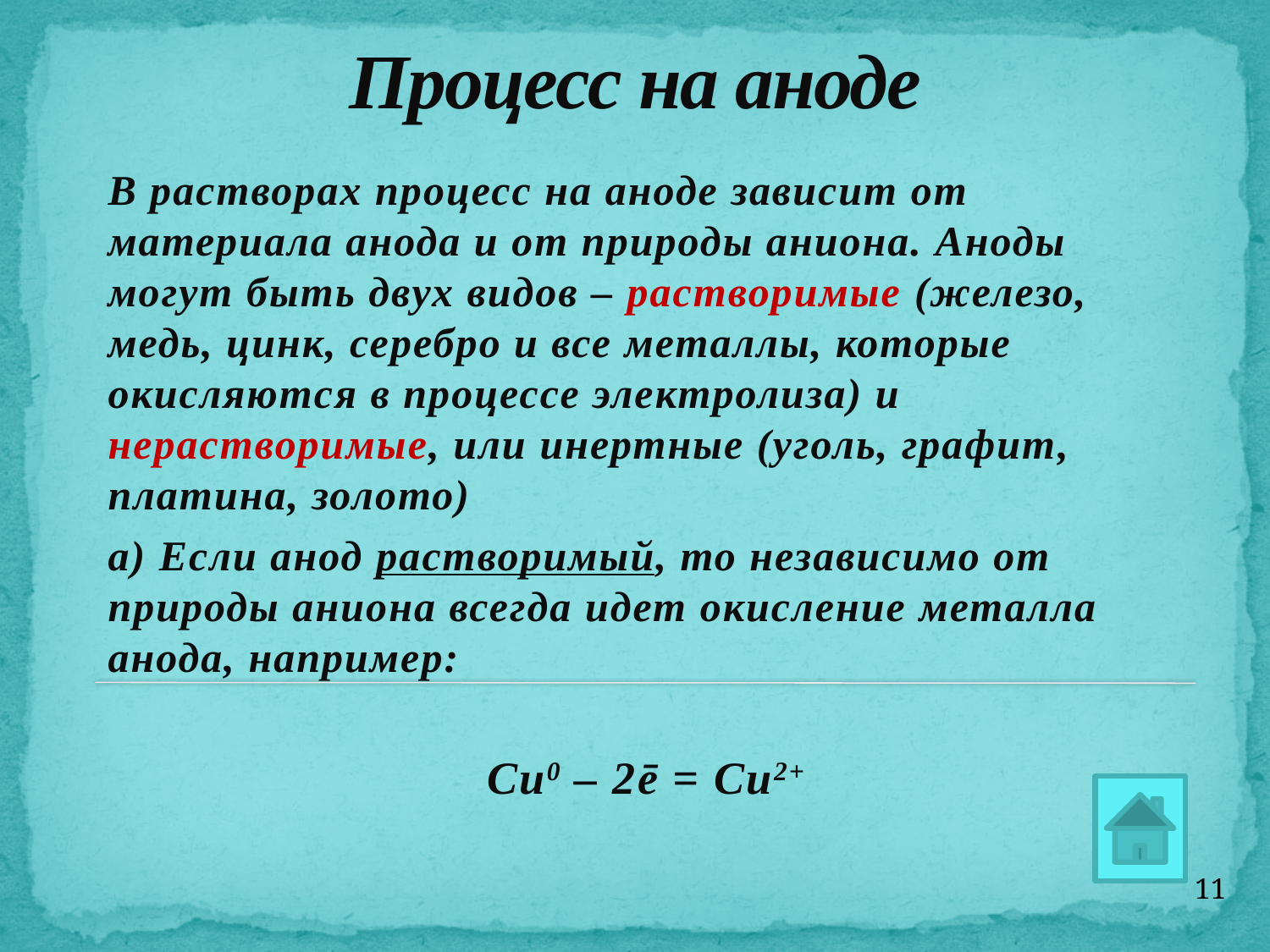

# Процесс на аноде
В растворах процесс на аноде зависит от     материала анода и от природы аниона. Аноды могут быть двух видов – растворимые (железо, медь, цинк, серебро и все металлы, которые окисляются в процессе электролиза) и нерастворимые, или инертные (уголь, графит, платина, золото)
а) Если анод растворимый, то независимо от природы аниона всегда идет окисление металла анода, например:

Cu0 – 2ē = Cu2+

11